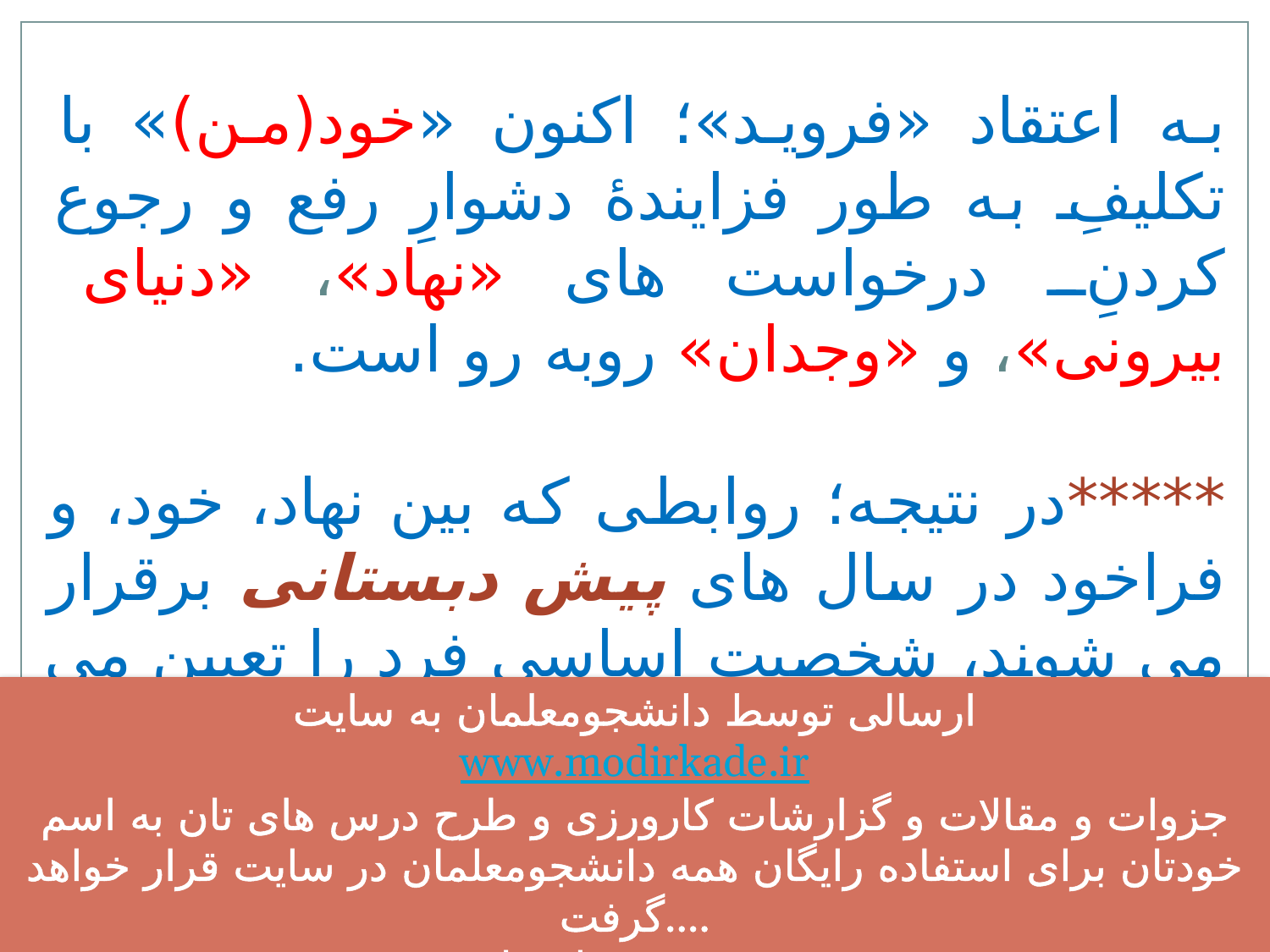

به اعتقاد «فروید»؛ اکنون «خود(من)» با تکلیفِ به طور فزایندۀ دشوارِ رفع و رجوع کردنِ درخواست های «نهاد»، «دنیای بیرونی»، و «وجدان» روبه رو است.

*****در نتیجه؛ روابطی که بین نهاد، خود، و فراخود در سال های پیش دبستانی برقرار می شوند، شخصیت اساسی فرد را تعیین می کنند.****
ارسالی توسط دانشجومعلمان به سایت
www.modirkade.ir
جزوات و مقالات و گزارشات کارورزی و طرح درس های تان به اسم خودتان برای استفاده رایگان همه دانشجومعلمان در سایت قرار خواهد گرفت....
موفق و سربلند باشید...

www.modirkade.ir